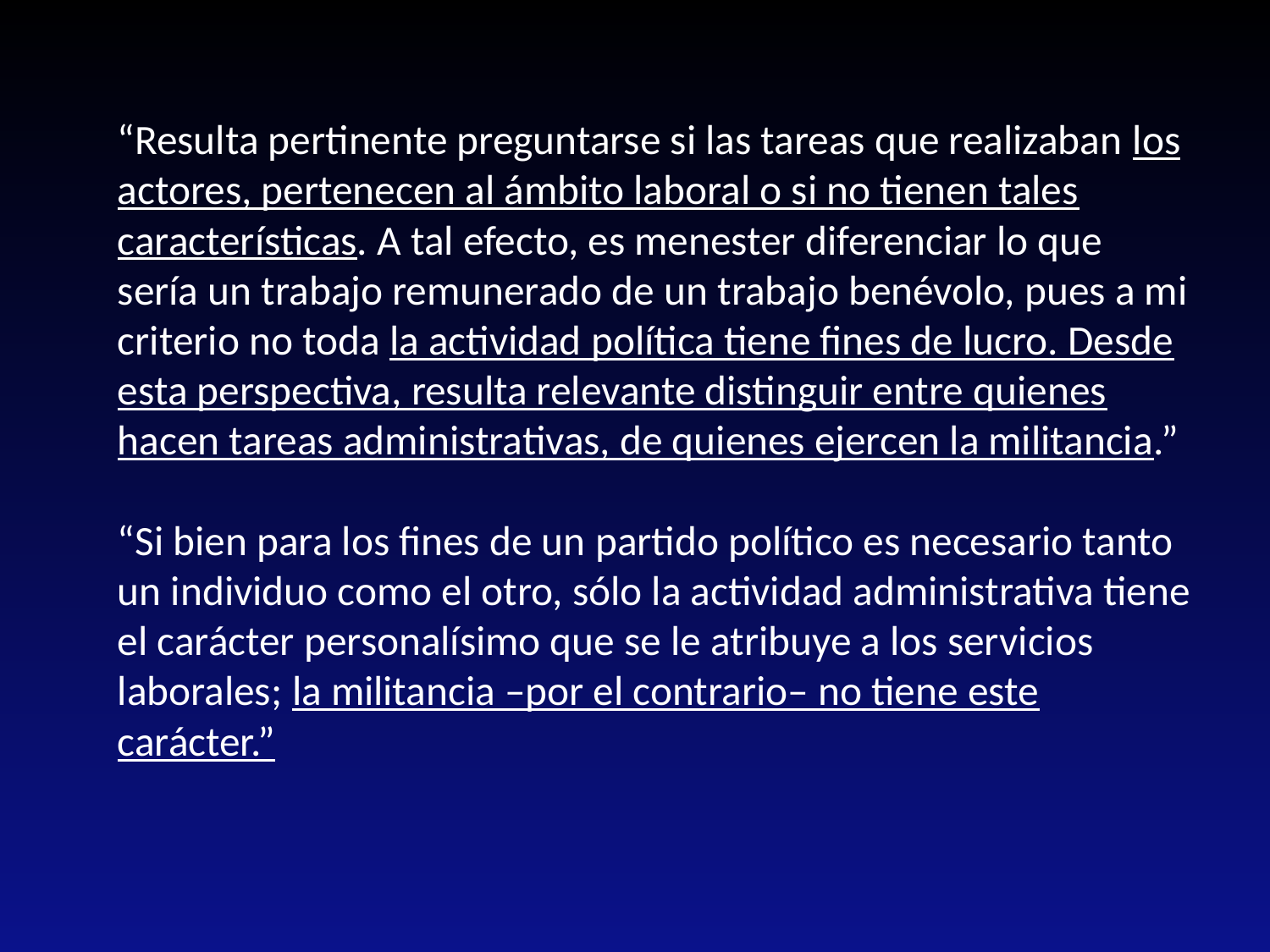

“Resulta pertinente preguntarse si las tareas que realizaban los actores, pertenecen al ámbito laboral o si no tienen tales características. A tal efecto, es menester diferenciar lo que sería un trabajo remunerado de un trabajo benévolo, pues a mi criterio no toda la actividad política tiene fines de lucro. Desde esta perspectiva, resulta relevante distinguir entre quienes hacen tareas administrativas, de quienes ejercen la militancia.”
“Si bien para los fines de un partido político es necesario tanto un individuo como el otro, sólo la actividad administrativa tiene el carácter personalísimo que se le atribuye a los servicios laborales; la militancia –por el contrario– no tiene este carácter.”